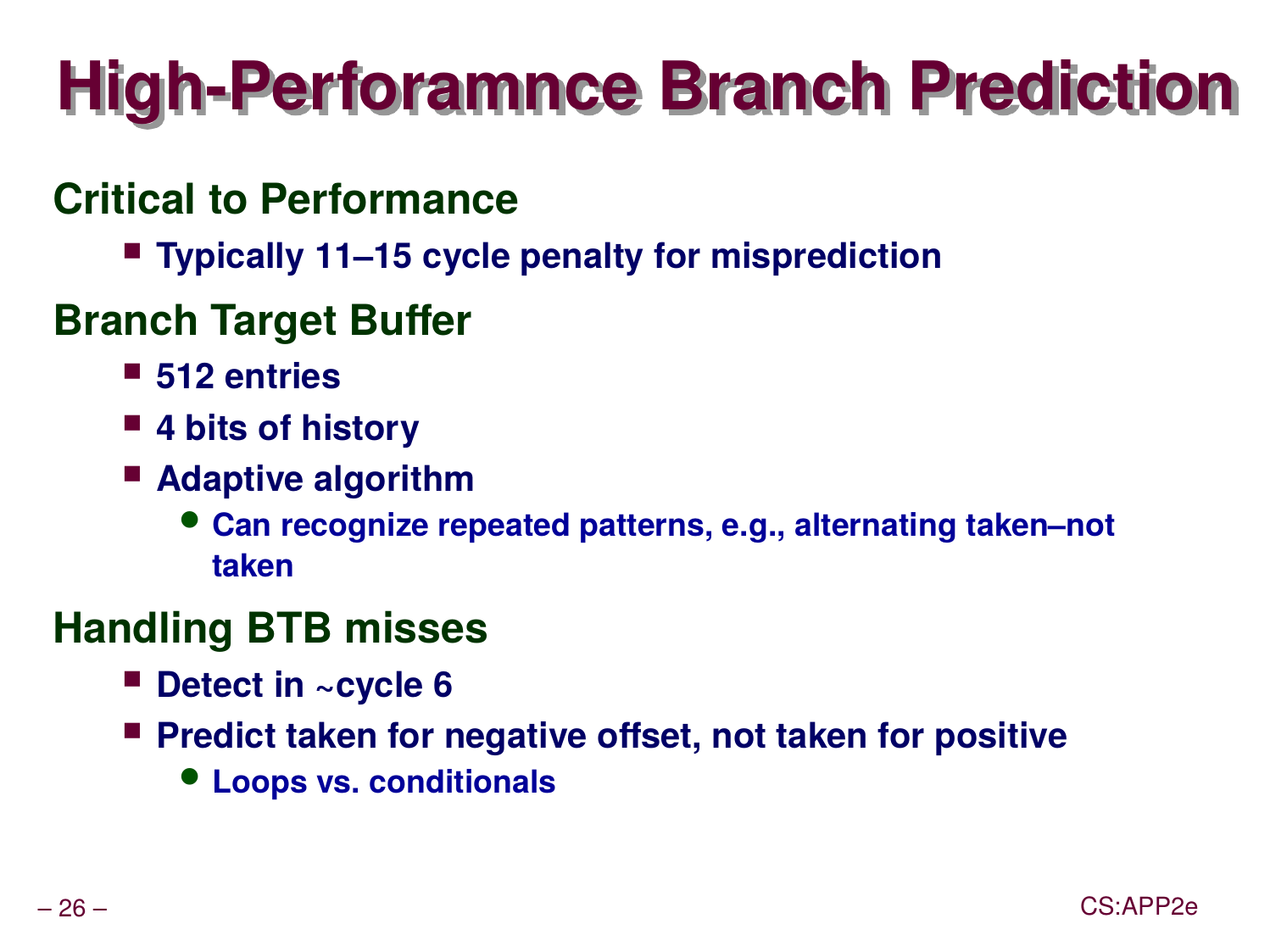

# High-Perforamnce Branch Prediction
Critical to Performance
Typically 11–15 cycle penalty for misprediction
Branch Target Buffer
512 entries
4 bits of history
Adaptive algorithm
Can recognize repeated patterns, e.g., alternating taken–not taken
Handling BTB misses
Detect in ~cycle 6
Predict taken for negative offset, not taken for positive
Loops vs. conditionals